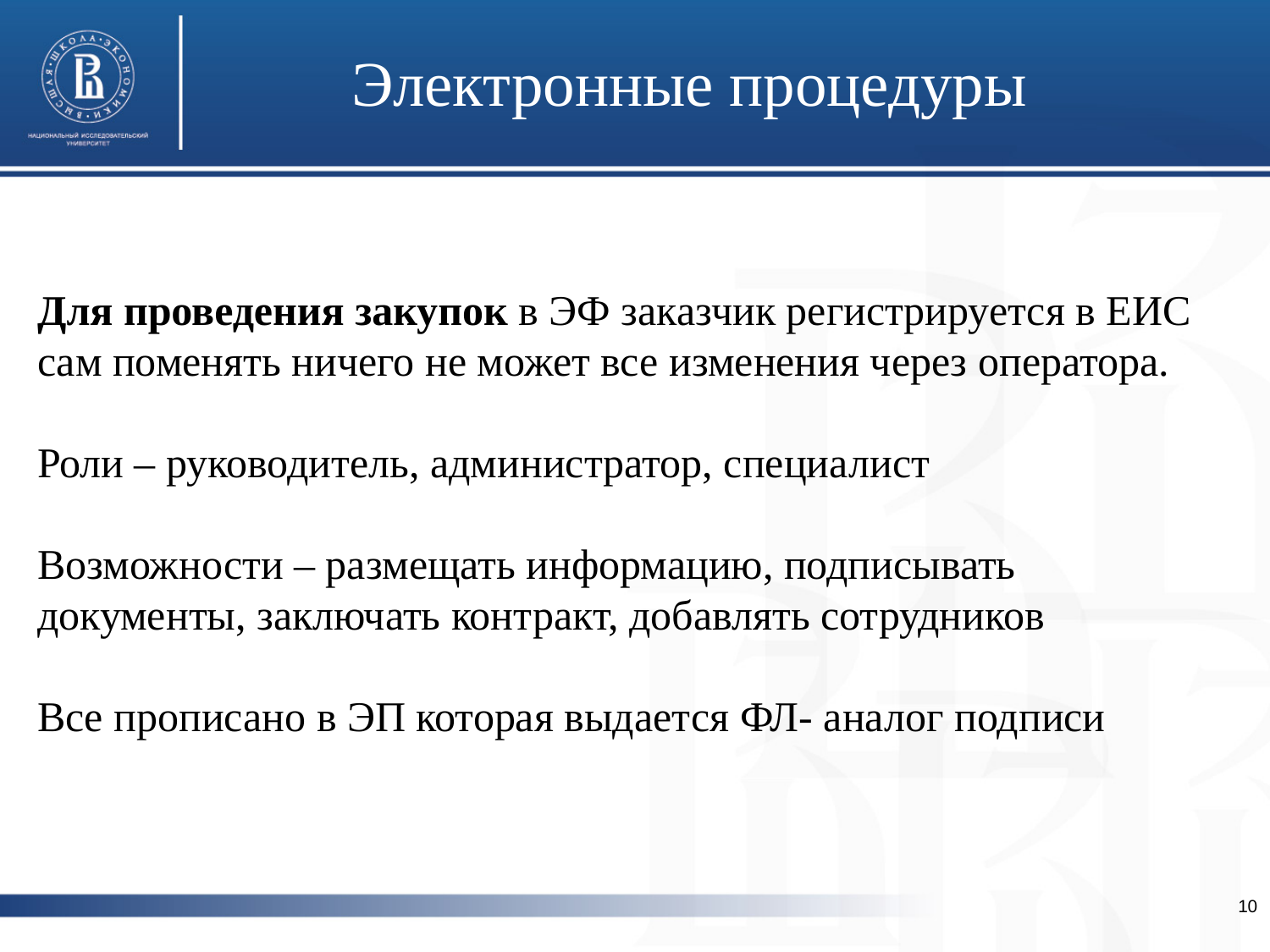

Электронные процедуры
Для проведения закупок в ЭФ заказчик регистрируется в ЕИС
сам поменять ничего не может все изменения через оператора.

Роли – руководитель, администратор, специалист

Возможности – размещать информацию, подписывать документы, заключать контракт, добавлять сотрудников

Все прописано в ЭП которая выдается ФЛ- аналог подписи
10